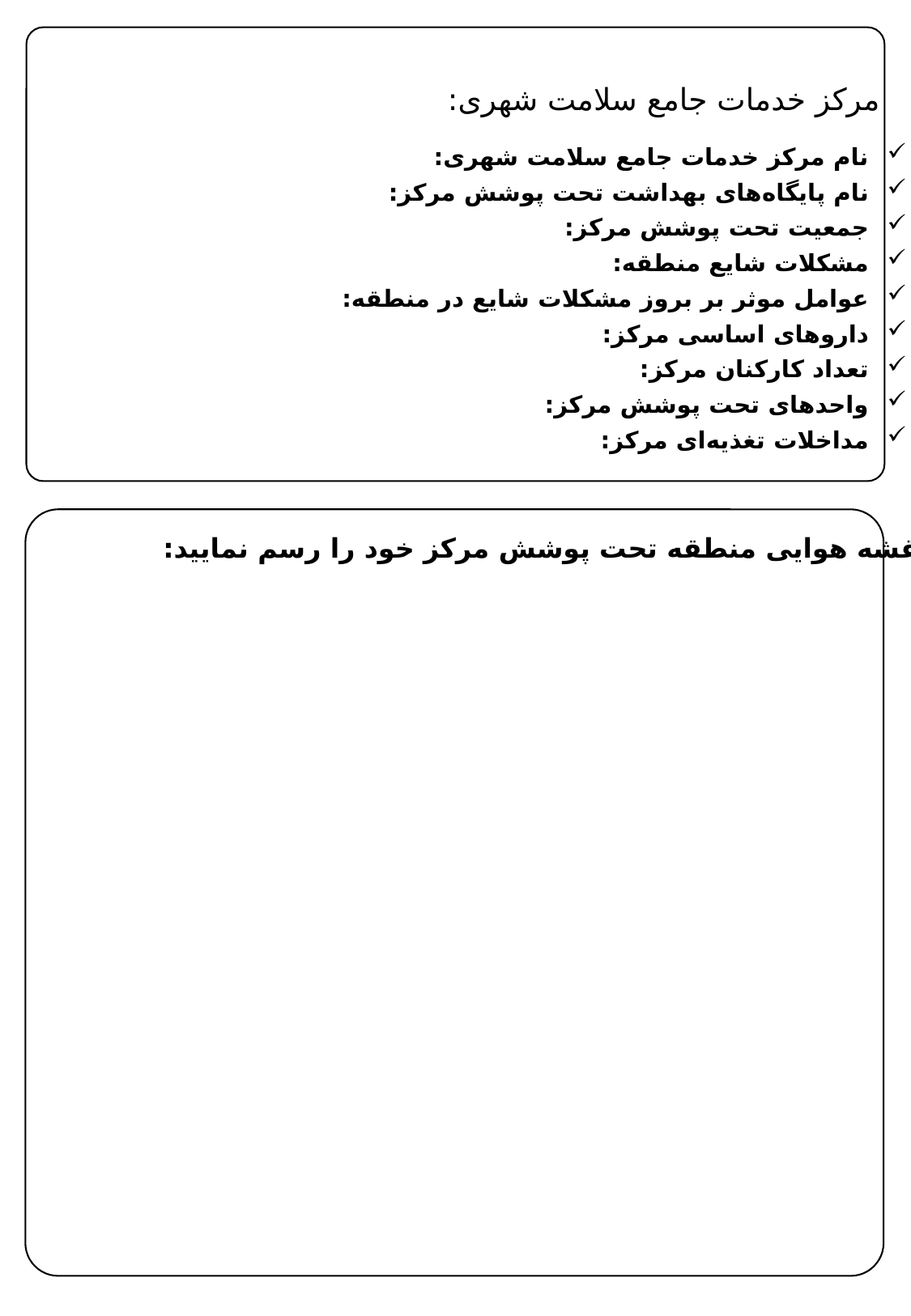

مرکز خدمات جامع سلامت شهری:
نام مرکز خدمات جامع سلامت شهری:
نام پایگاه‌های بهداشت تحت پوشش مرکز:
جمعیت تحت پوشش مرکز:
مشکلات شایع منطقه:
عوامل موثر بر بروز مشکلات شایع در منطقه:
داروهای اساسی مرکز:
تعداد کارکنان مرکز:
واحدهای تحت پوشش مرکز:
مداخلات تغذیه‌ای مرکز:

نقشه هوایی منطقه تحت پوشش مرکز خود را رسم نمایید: